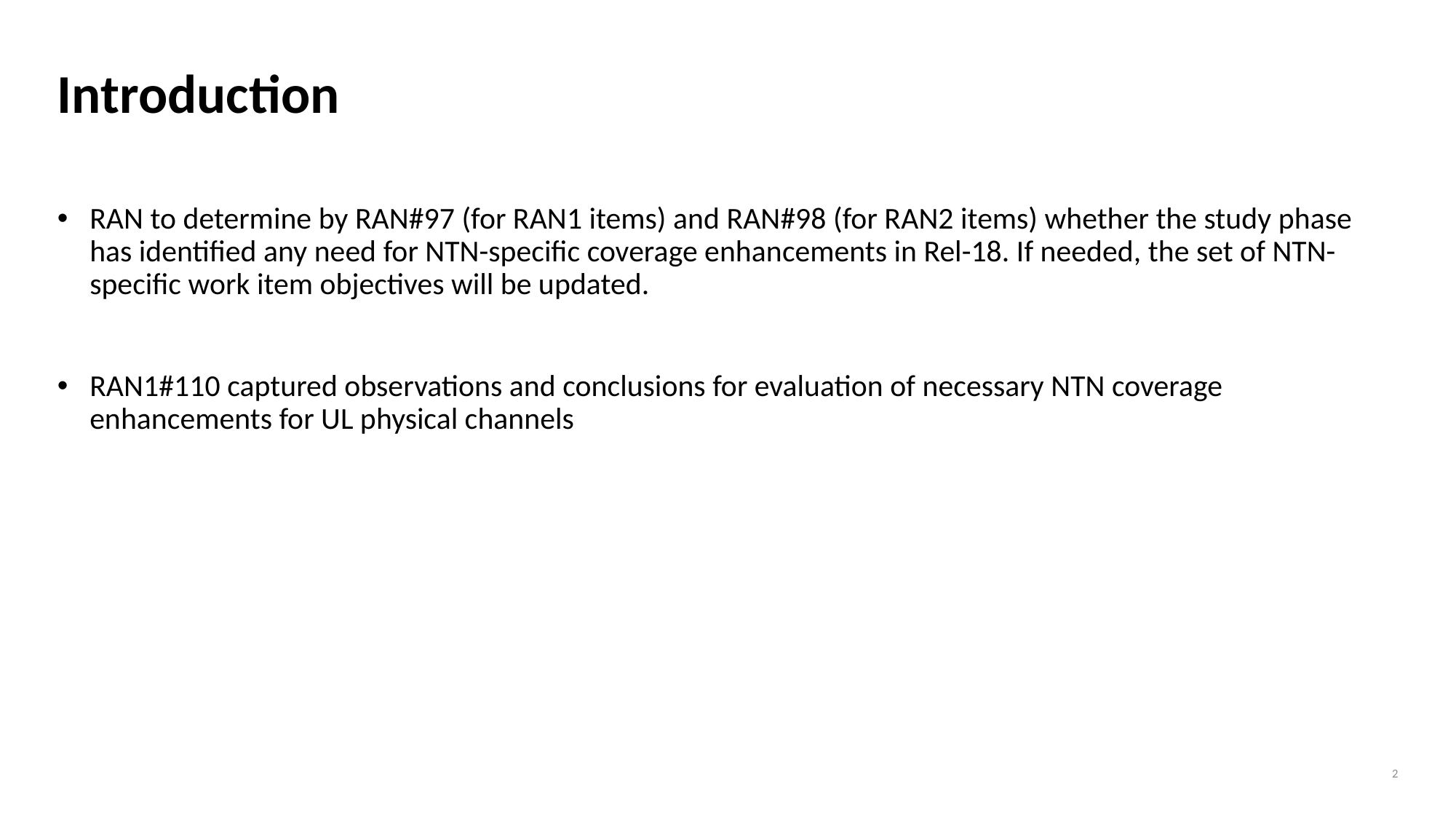

# Introduction
RAN to determine by RAN#97 (for RAN1 items) and RAN#98 (for RAN2 items) whether the study phase has identified any need for NTN-specific coverage enhancements in Rel-18. If needed, the set of NTN-specific work item objectives will be updated.

RAN1#110 captured observations and conclusions for evaluation of necessary NTN coverage enhancements for UL physical channels

2